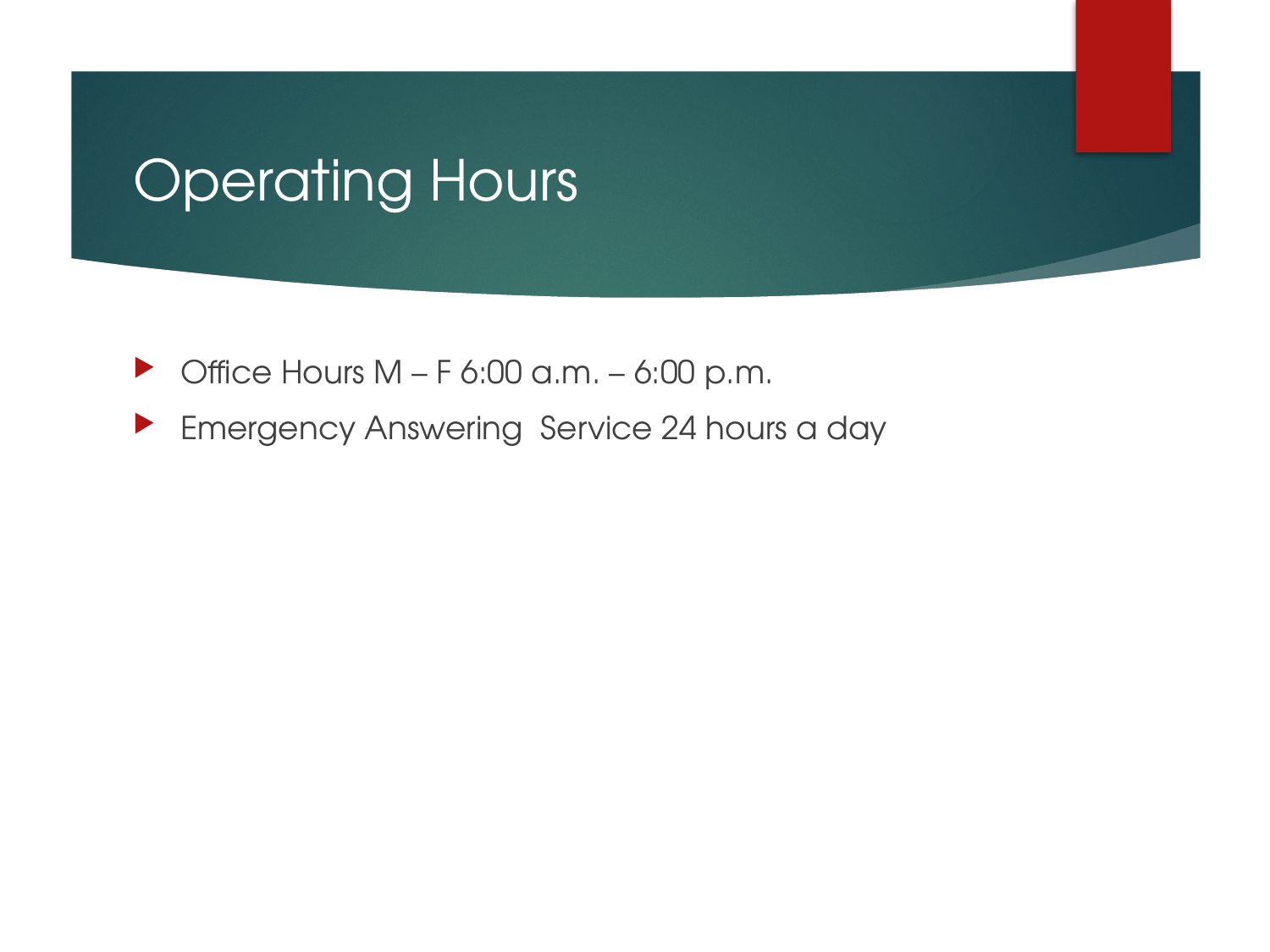

# Operating Hours
Office Hours M – F 6:00 a.m. – 6:00 p.m.
Emergency Answering  Service 24 hours a day